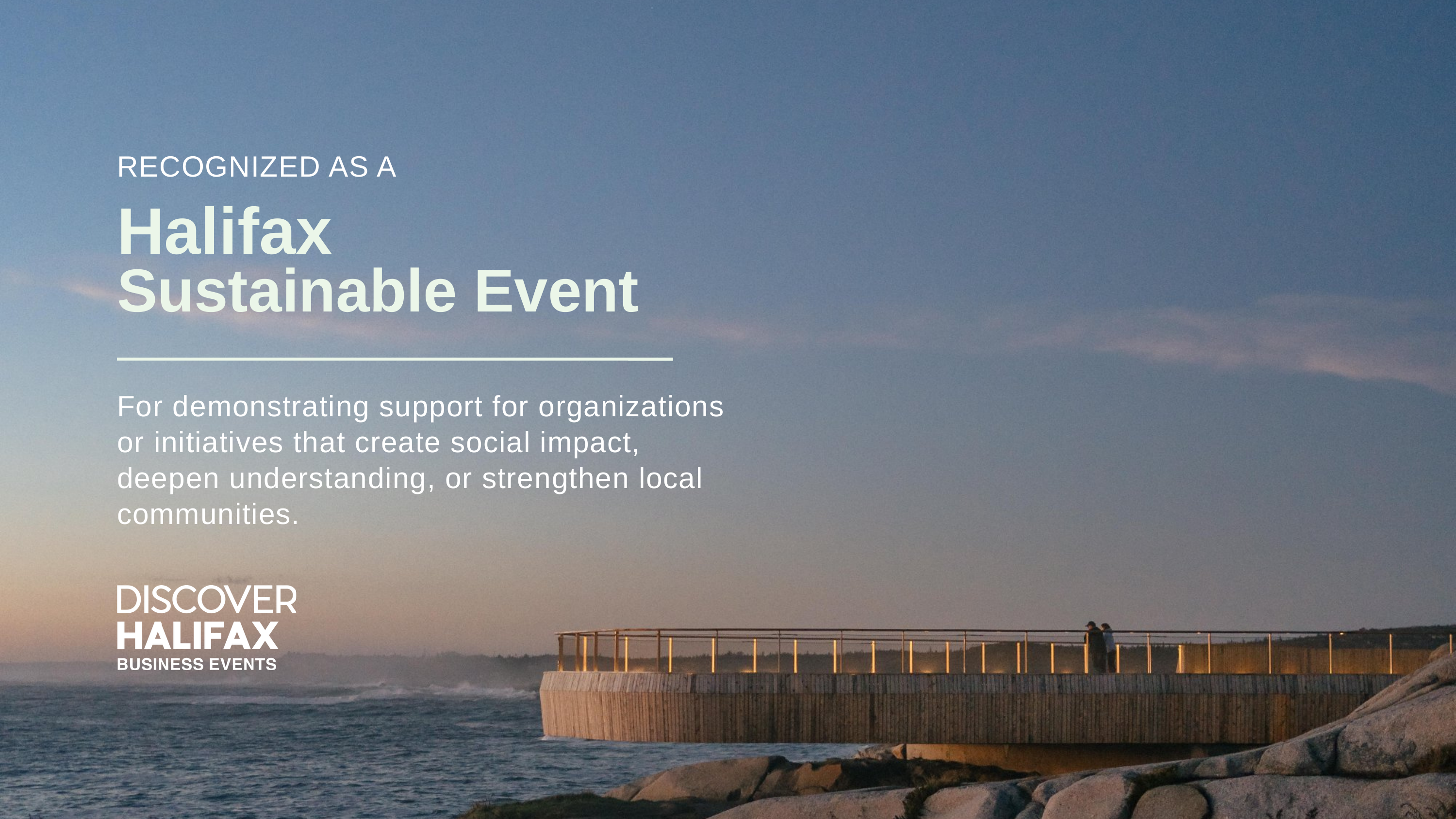

RECOGNIZED AS A

Halifax

Sustainable Event

For demonstrating support for organizations or initiatives that create social impact, deepen understanding, or strengthen local communities.